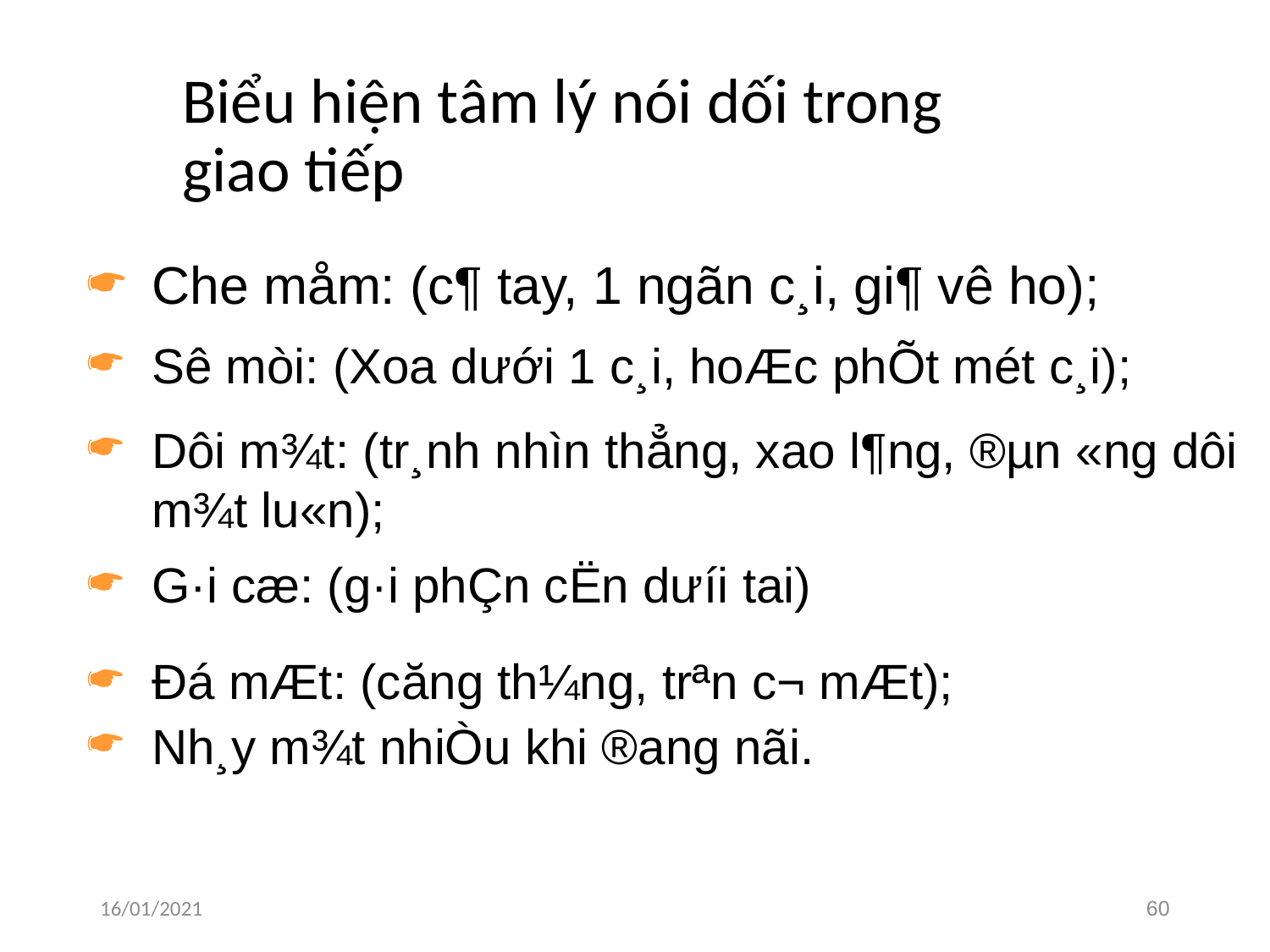

Biểu hiện tâm lý nói dối trong
giao tiếp
Che måm: (c¶ tay, 1 ngãn c¸i, gi¶ vê ho);
Sê mòi: (Xoa d­ưới 1 c¸i, hoÆc phÕt mét c¸i);
Dôi m¾t: (tr¸nh nhìn thẳng, xao l¶ng, ®µn «ng dôi m¾t lu«n);
G·i cæ: (g·i phÇn cËn dư­íi tai)
Đá mÆt: (căng th¼ng, trªn c¬ mÆt);
Nh¸y m¾t nhiÒu khi ®ang nãi.
16/01/2021
60